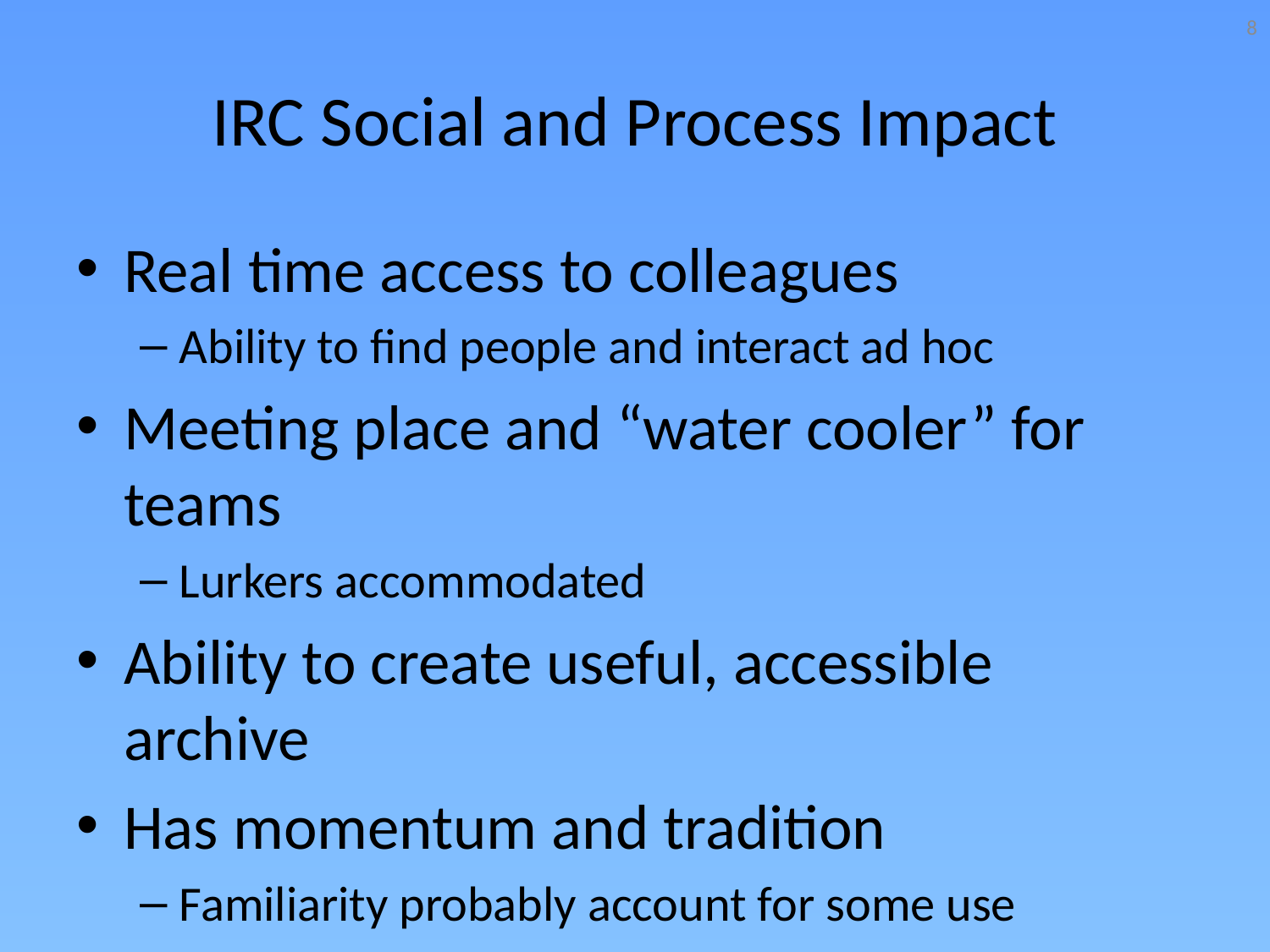

8
# IRC Social and Process Impact
Real time access to colleagues
Ability to find people and interact ad hoc
Meeting place and “water cooler” for teams
Lurkers accommodated
Ability to create useful, accessible archive
Has momentum and tradition
Familiarity probably account for some use